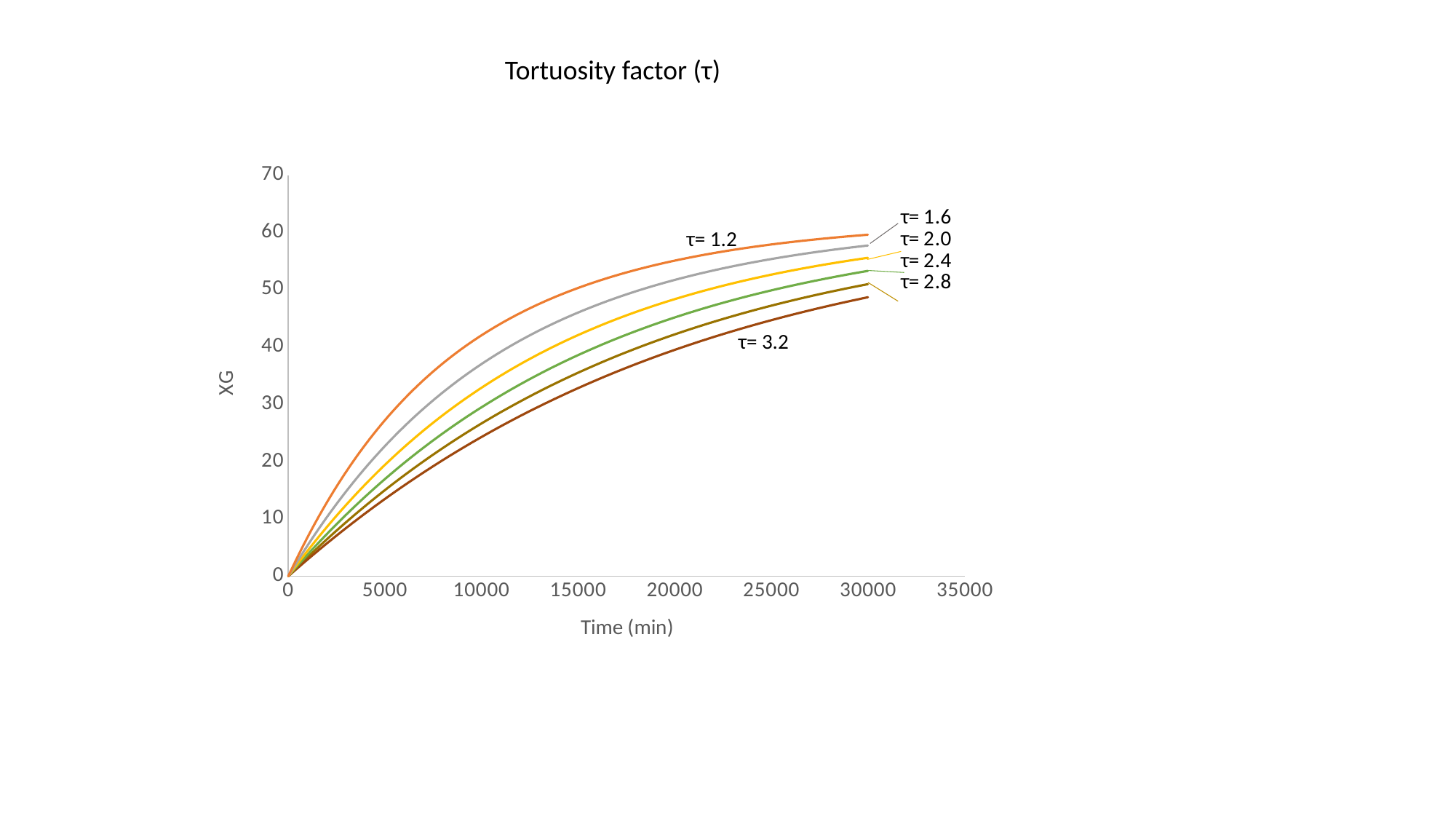

Tortuosity factor (τ)

### Chart

| Category |  |  |  |  |  |  |
|---|---|---|---|---|---|---|
τ= 1.2
τ= 3.2